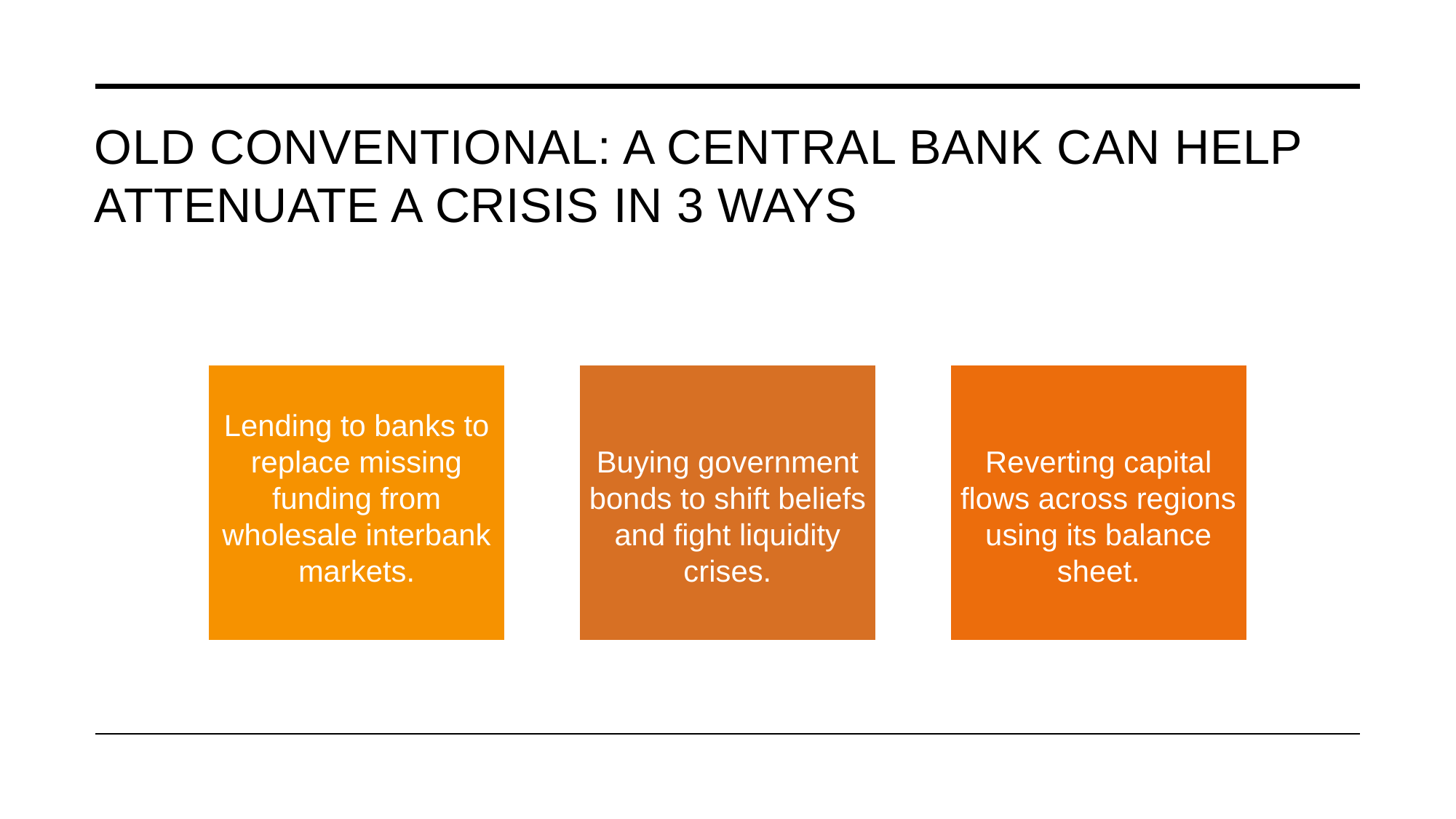

# Old conventional: a central bank can help attenuate a crisis in 3 ways

Lending to banks to replace missing funding from wholesale interbank markets.

Buying government bonds to shift beliefs and fight liquidity crises.

Reverting capital flows across regions using its balance sheet.